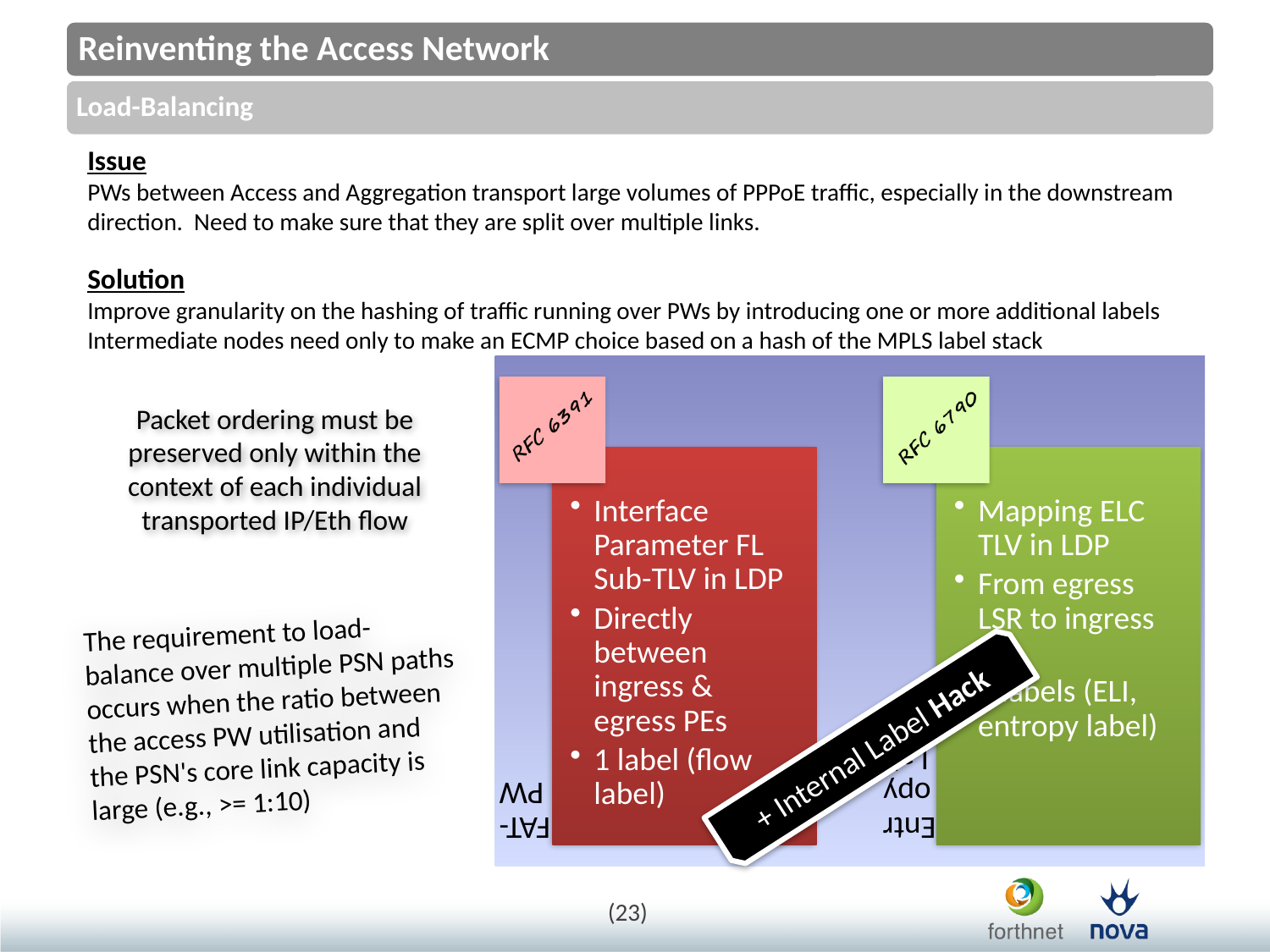

Reinventing the Access Network
Load-Balancing

Issue
PWs between Access and Aggregation transport large volumes of PPPoE traffic, especially in the downstream direction.  Need to make sure that they are split over multiple links.

Solution
Improve granularity on the hashing of traffic running over PWs by introducing one or more additional labels
Intermediate nodes need only to make an ECMP choice based on a hash of the MPLS label stack
FAT-PW
Interface Parameter FL Sub-TLV in LDP
Directly between ingress & egress PEs
1 label (flow label)
Entropy Labels
Mapping ELC TLV in LDP
From egress LSR to ingress LSR
2 labels (ELI, entropy label)
Packet ordering must be preserved only within the context of each individual transported IP/Eth flow
The requirement to load-balance over multiple PSN paths occurs when the ratio between the access PW utilisation and the PSN's core link capacity is large (e.g., >= 1:10)
+ Internal Label Hack
(23)